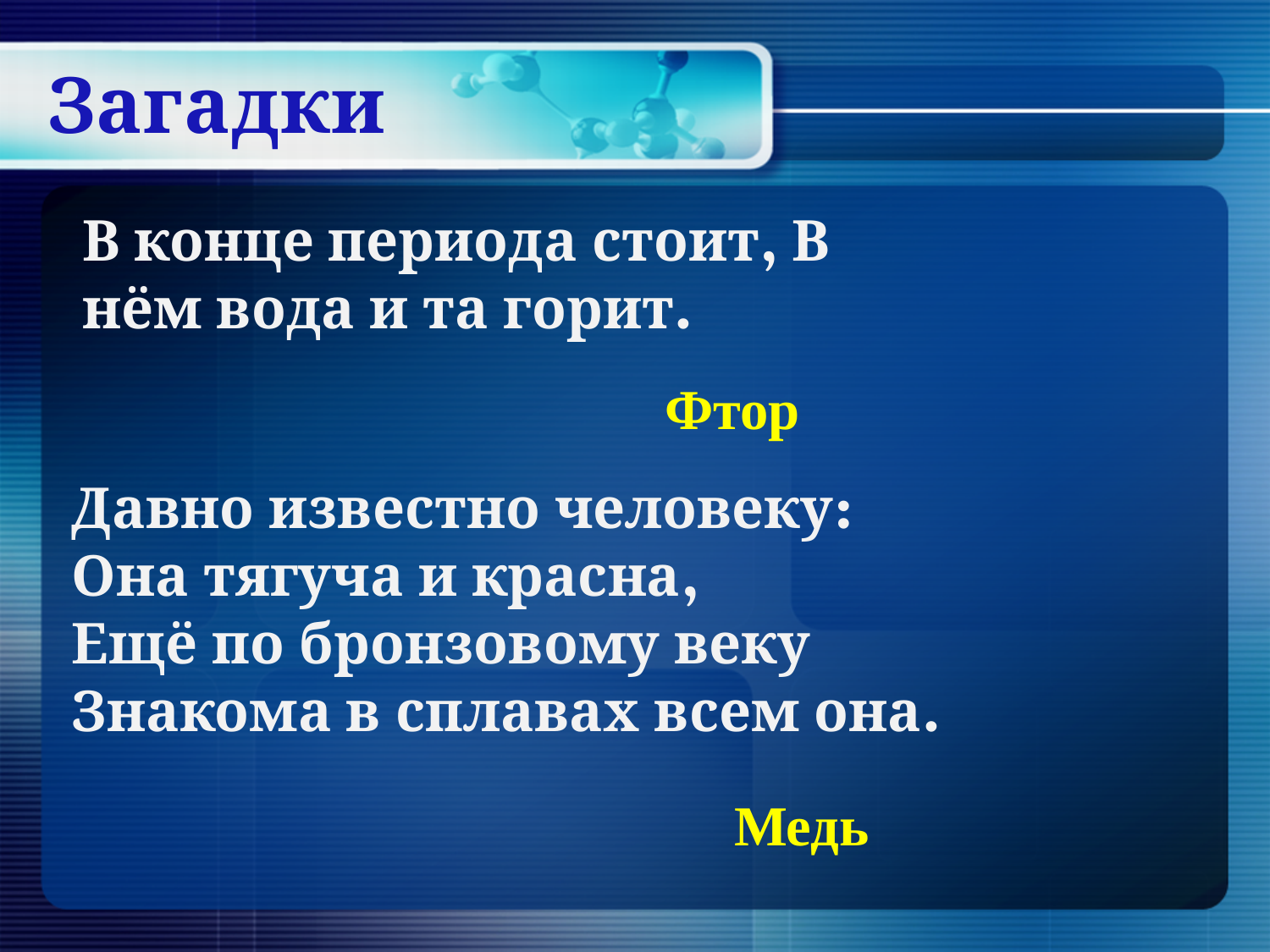

Загадки
В конце периода стоит, В нём вода и та горит.
Фтор

Давно известно человеку:
Она тягуча и красна,
Ещё по бронзовому веку
Знакома в сплавах всем она.
Медь